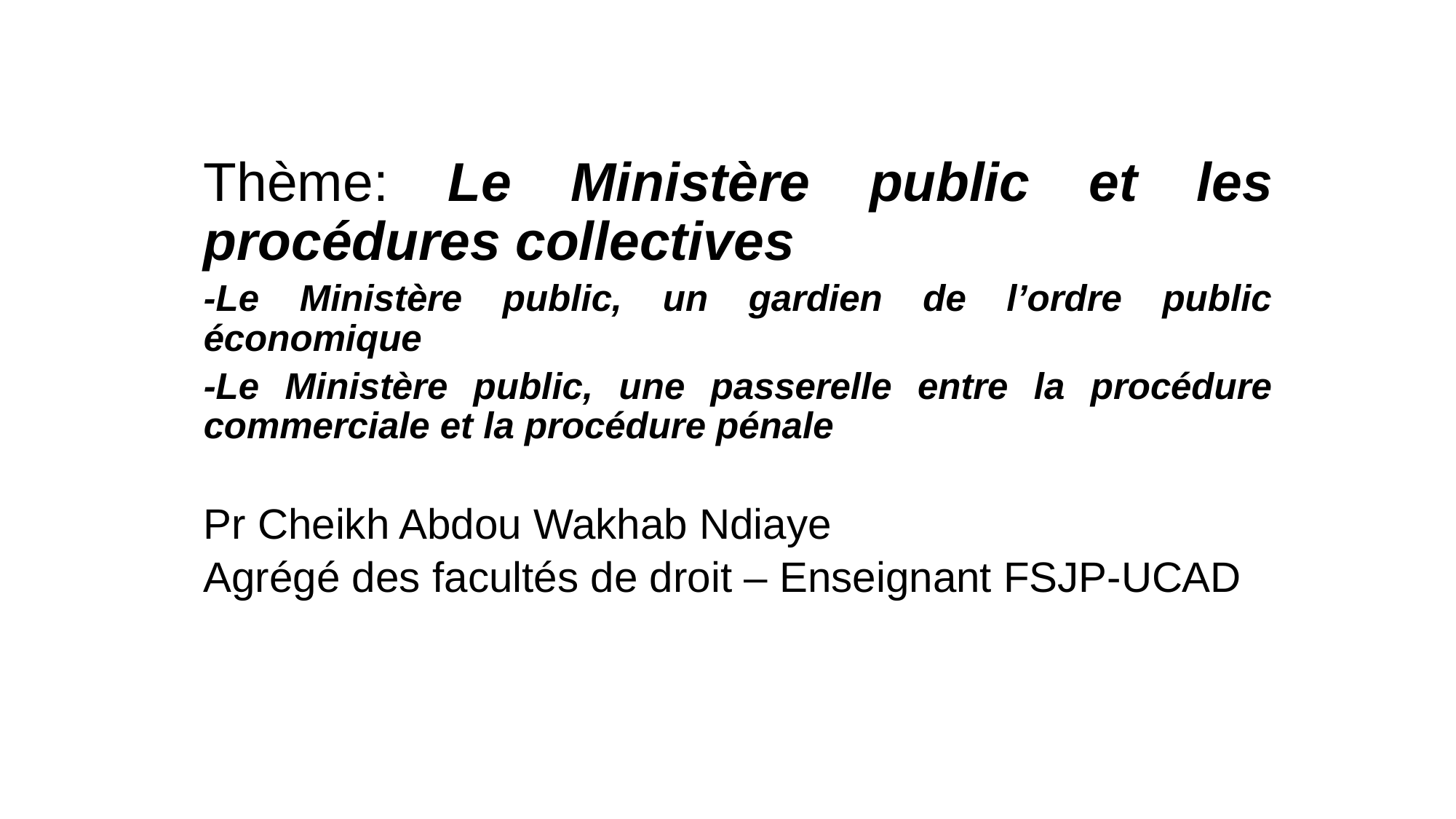

Thème: Le Ministère public et les procédures collectives
-Le Ministère public, un gardien de l’ordre public économique
-Le Ministère public, une passerelle entre la procédure commerciale et la procédure pénale

Pr Cheikh Abdou Wakhab Ndiaye
Agrégé des facultés de droit – Enseignant FSJP-UCAD